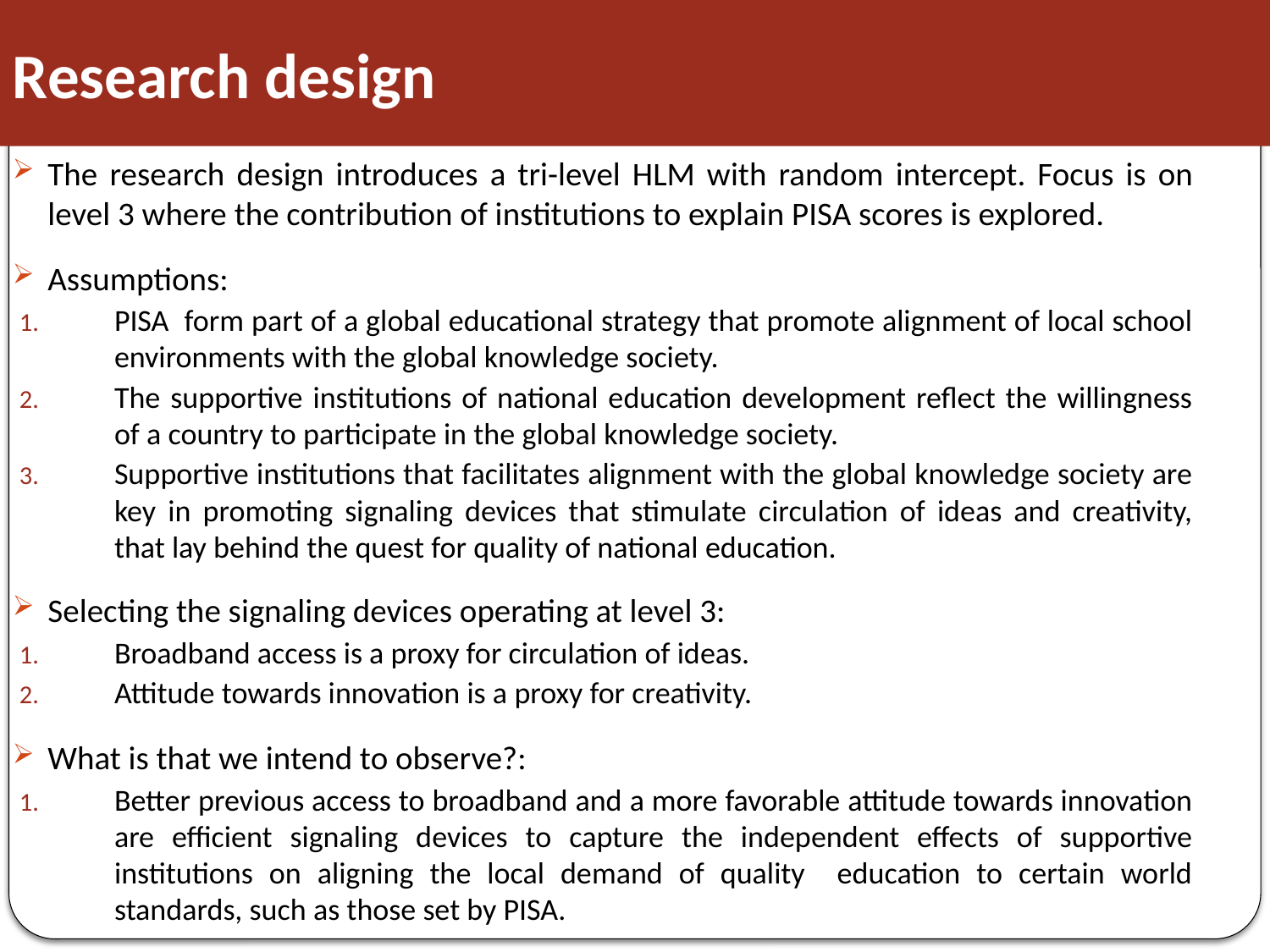

Research design
The research design introduces a tri-level HLM with random intercept. Focus is on level 3 where the contribution of institutions to explain PISA scores is explored.

Assumptions:
PISA  form part of a global educational strategy that promote alignment of local school environments with the global knowledge society.
The supportive institutions of national education development reflect the willingness of a country to participate in the global knowledge society.
Supportive institutions that facilitates alignment with the global knowledge society are key in promoting signaling devices that stimulate circulation of ideas and creativity, that lay behind the quest for quality of national education.

Selecting the signaling devices operating at level 3:
Broadband access is a proxy for circulation of ideas.
Attitude towards innovation is a proxy for creativity.

What is that we intend to observe?:
Better previous access to broadband and a more favorable attitude towards innovation are efficient signaling devices to capture the independent effects of supportive institutions on aligning the local demand of quality  education to certain world standards, such as those set by PISA.